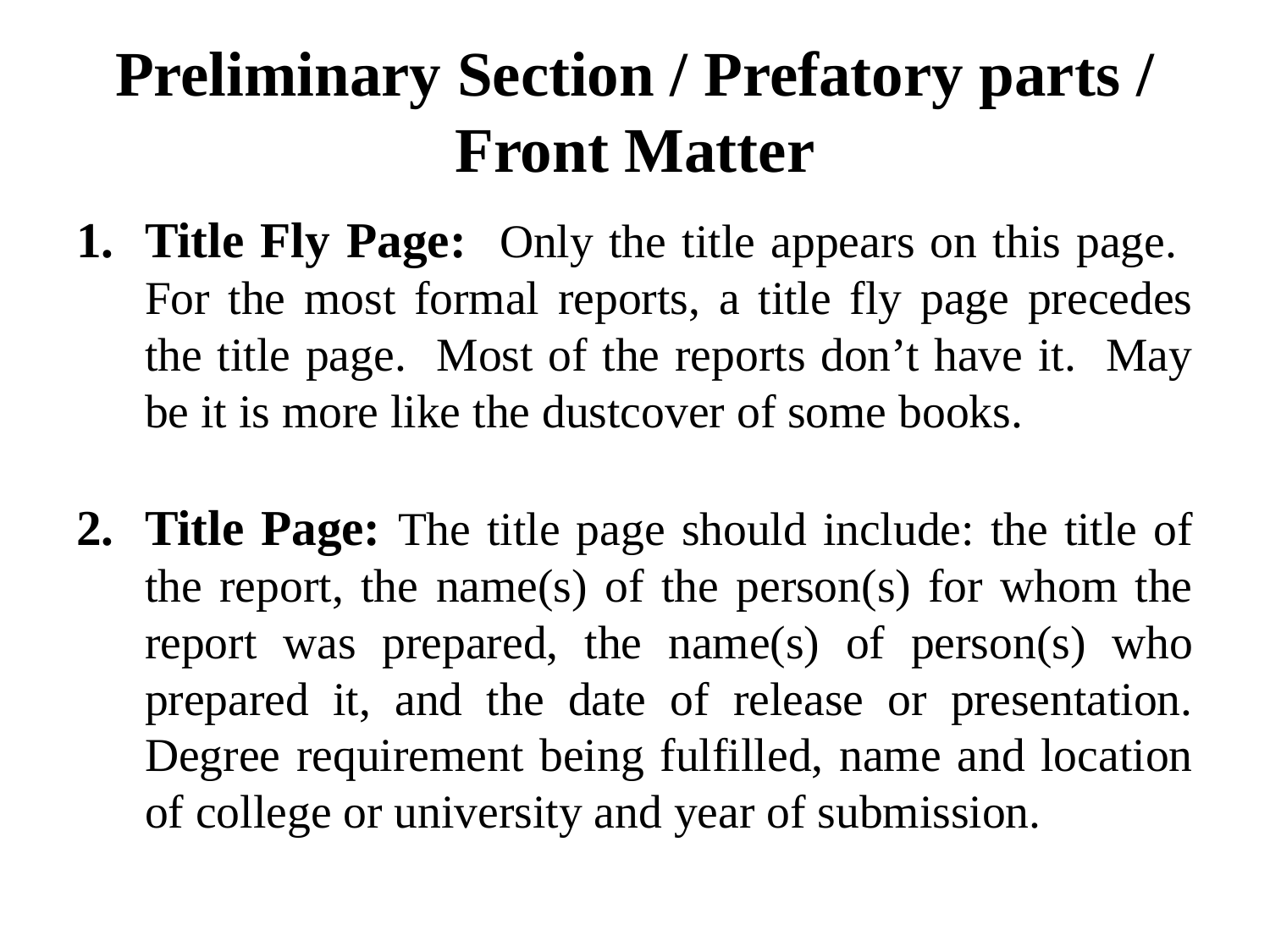

# Preliminary Section / Prefatory parts / Front Matter
Title Fly Page:  Only the title appears on this page.  For the most formal reports, a title fly page precedes the title page.  Most of the reports don’t have it.  May be it is more like the dustcover of some books.

Title Page: The title page should include: the title of the report, the name(s) of the person(s) for whom the report was prepared, the name(s) of person(s) who prepared it, and the date of release or presentation. Degree requirement being fulfilled, name and location of college or university and year of submission.